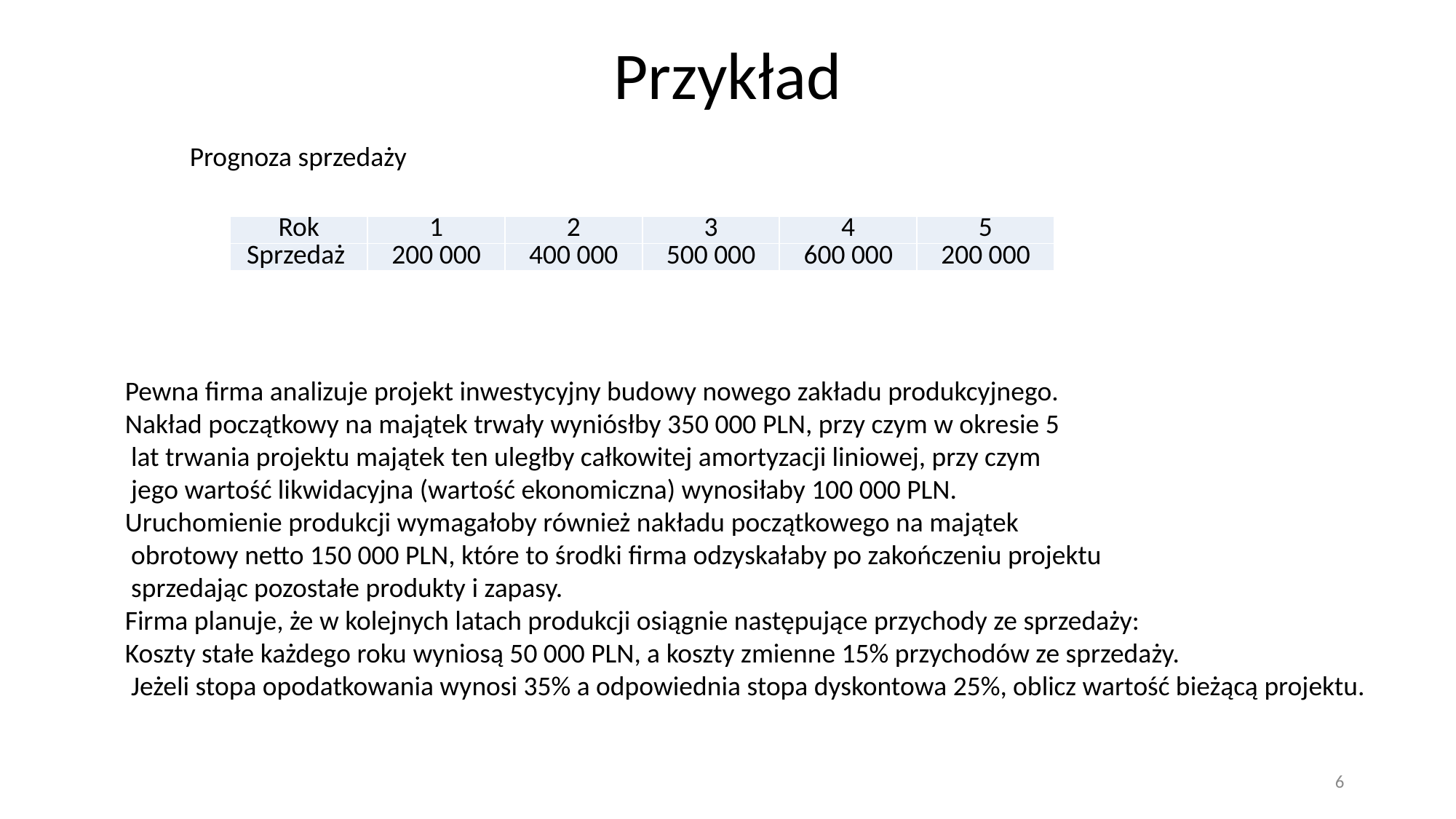

# Przykład
Prognoza sprzedaży
| Rok | 1 | 2 | 3 | 4 | 5 |
| --- | --- | --- | --- | --- | --- |
| Sprzedaż | 200 000 | 400 000 | 500 000 | 600 000 | 200 000 |
Pewna firma analizuje projekt inwestycyjny budowy nowego zakładu produkcyjnego.
Nakład początkowy na majątek trwały wyniósłby 350 000 PLN, przy czym w okresie 5
 lat trwania projektu majątek ten uległby całkowitej amortyzacji liniowej, przy czym
 jego wartość likwidacyjna (wartość ekonomiczna) wynosiłaby 100 000 PLN.
Uruchomienie produkcji wymagałoby również nakładu początkowego na majątek
 obrotowy netto 150 000 PLN, które to środki firma odzyskałaby po zakończeniu projektu
 sprzedając pozostałe produkty i zapasy.
Firma planuje, że w kolejnych latach produkcji osiągnie następujące przychody ze sprzedaży:
Koszty stałe każdego roku wyniosą 50 000 PLN, a koszty zmienne 15% przychodów ze sprzedaży.
 Jeżeli stopa opodatkowania wynosi 35% a odpowiednia stopa dyskontowa 25%, oblicz wartość bieżącą projektu.
6